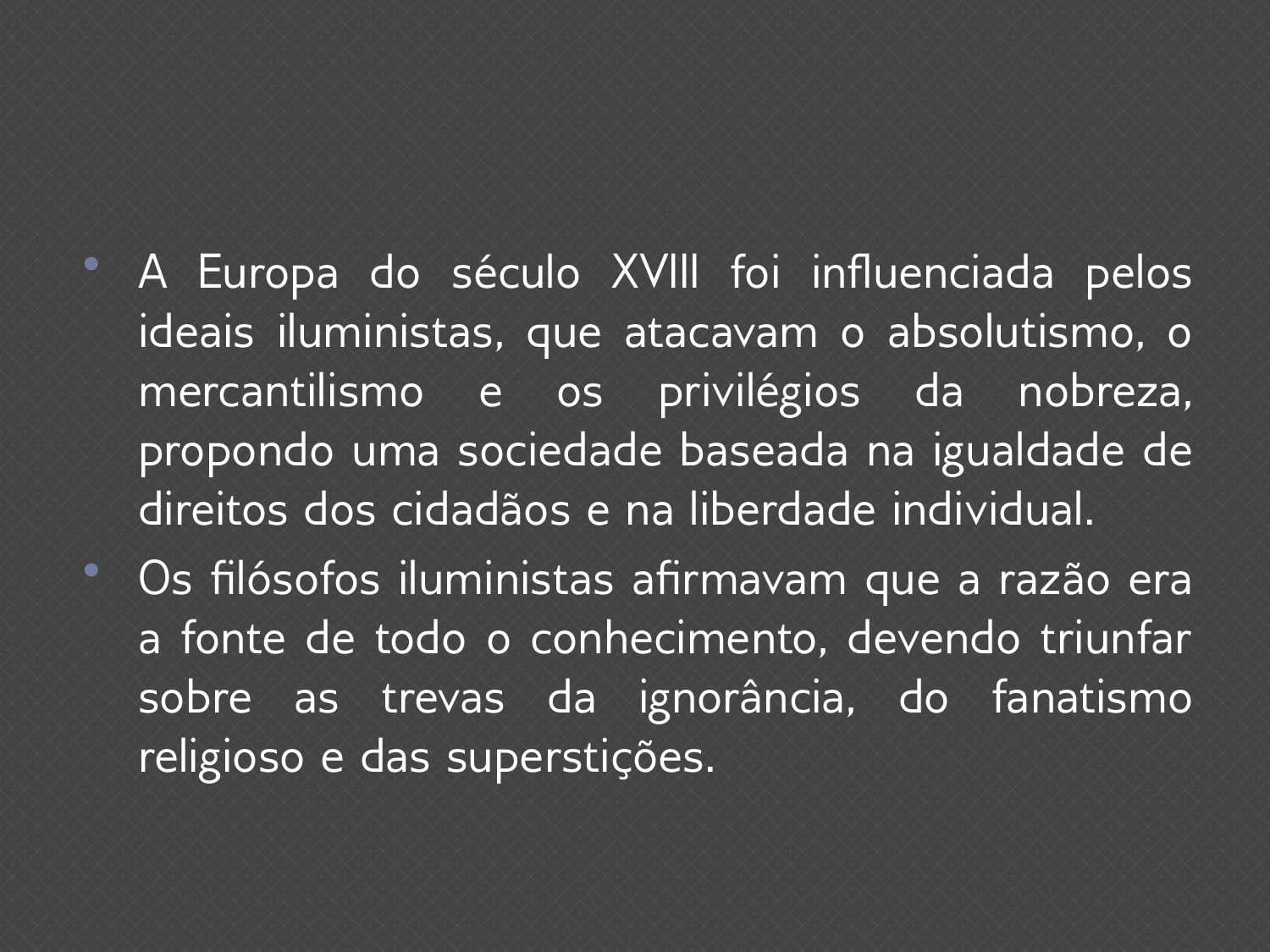

#
A Europa do século XVIII foi influenciada pelos ideais iluministas, que atacavam o absolutismo, o mercantilismo e os privilégios da nobreza, propondo uma sociedade baseada na igualdade de direitos dos cidadãos e na liberdade individual.
Os filósofos iluministas afirmavam que a razão era a fonte de todo o conhecimento, devendo triunfar sobre as trevas da ignorância, do fanatismo religioso e das superstições.